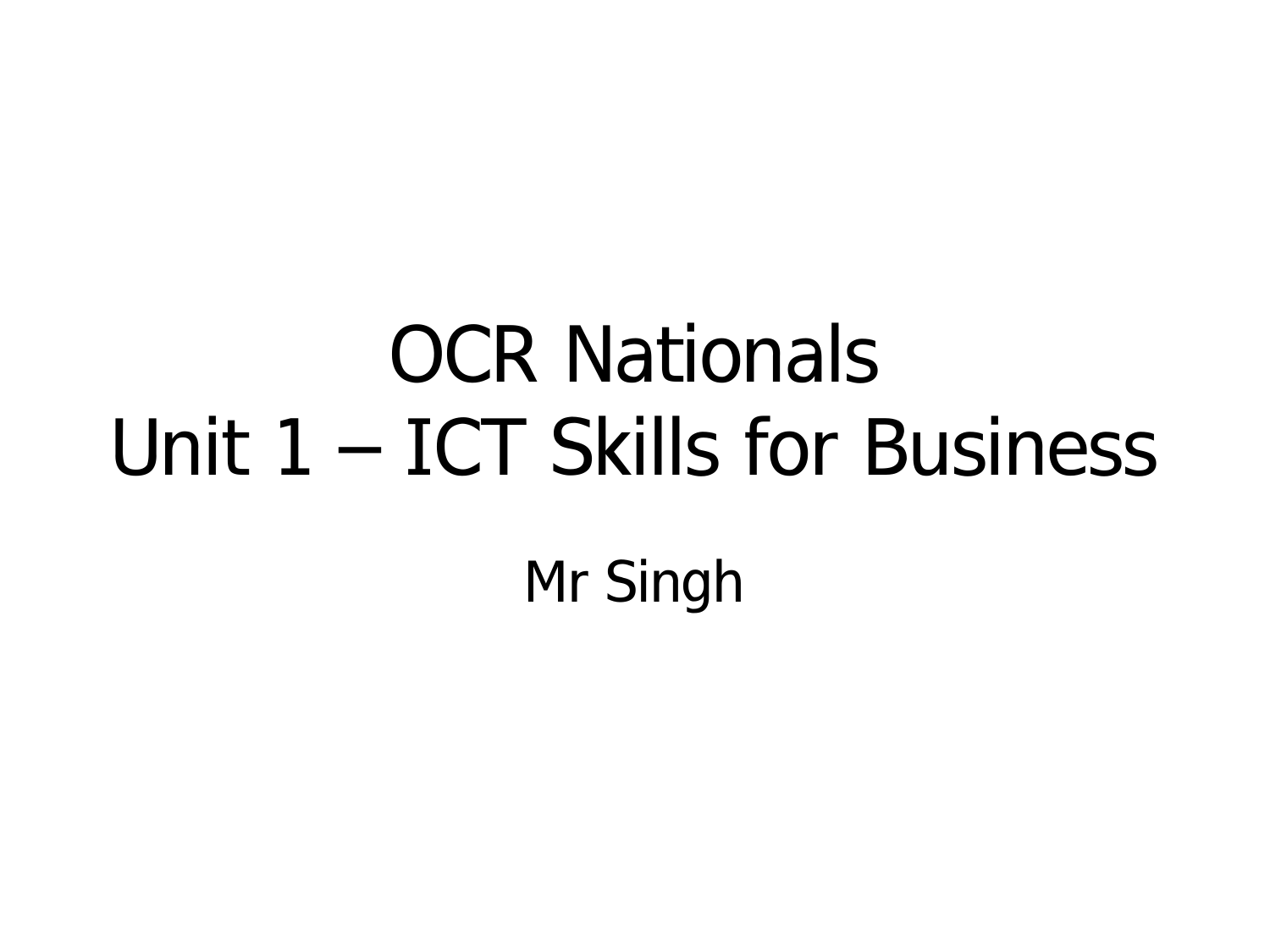

# OCR Nationals Unit 1 – ICT Skills for Business
Mr Singh